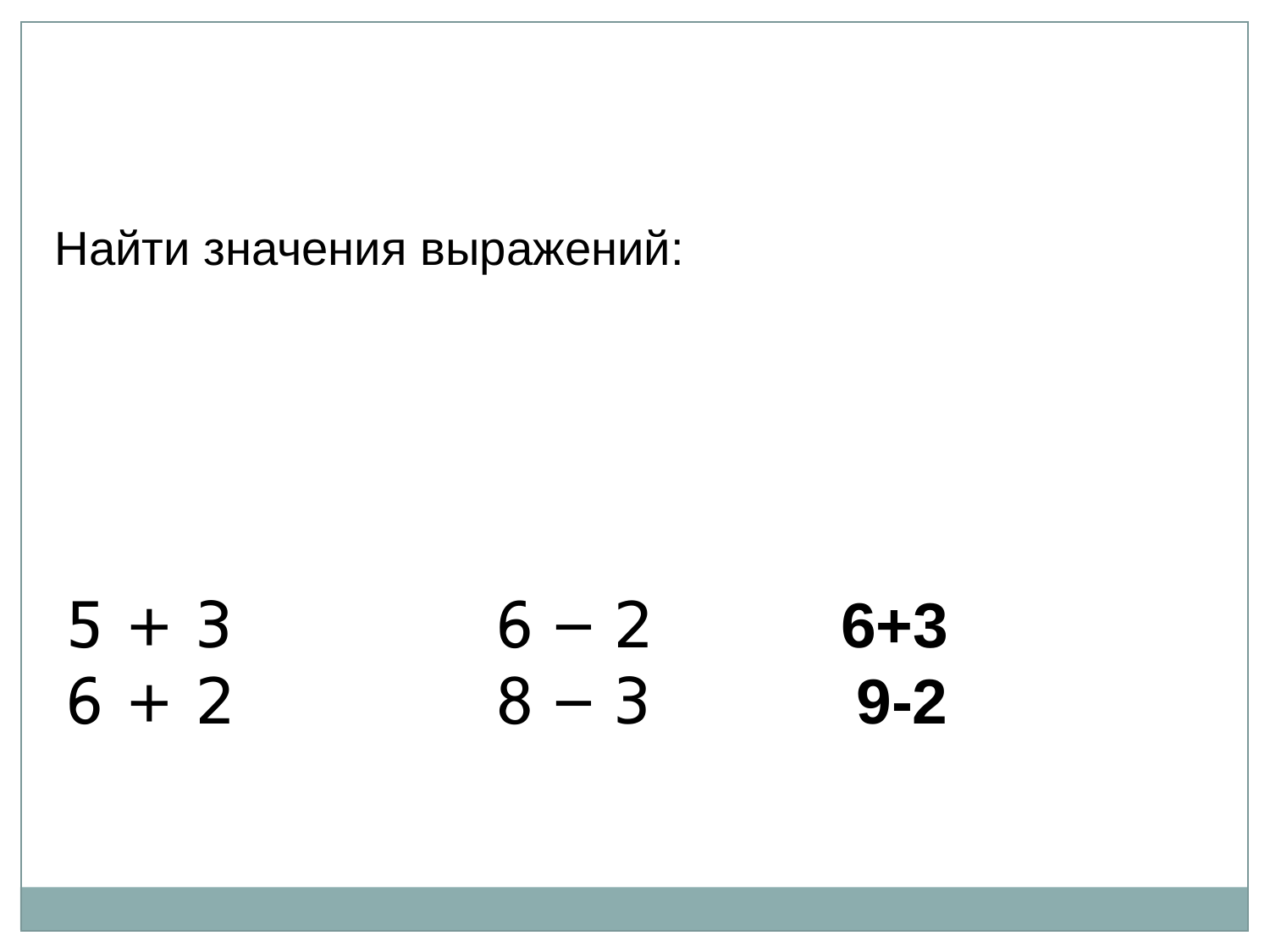

Найти значения выражений:

5 + 3              6 – 2          6+3
6 + 2              8 – 3           9-2